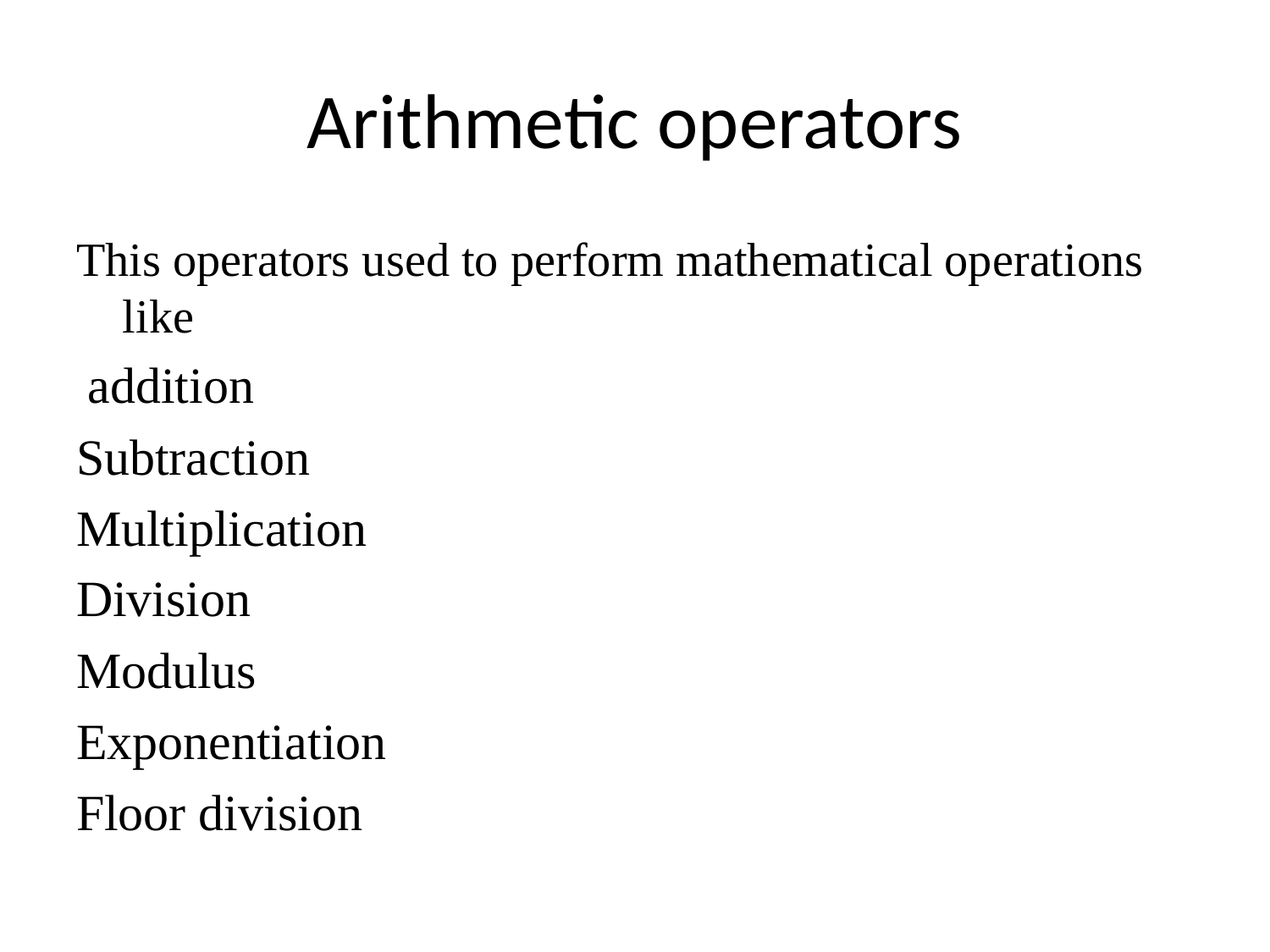

# Arithmetic operators
This operators used to perform mathematical operations like
 addition
Subtraction
Multiplication
Division
Modulus
Exponentiation
Floor division